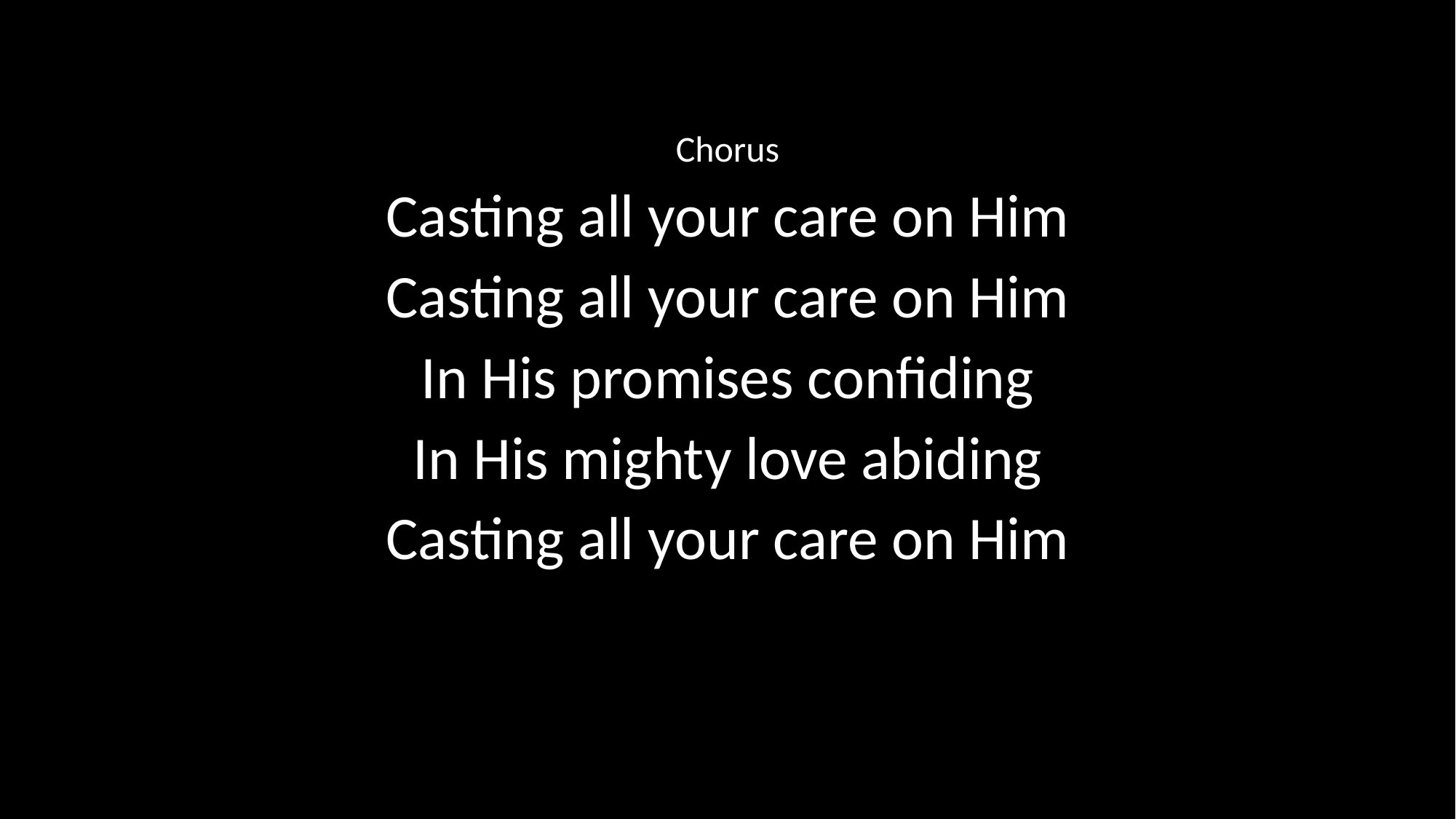

Chorus
Casting all your care on Him
Casting all your care on Him
In His promises confiding
In His mighty love abiding
Casting all your care on Him